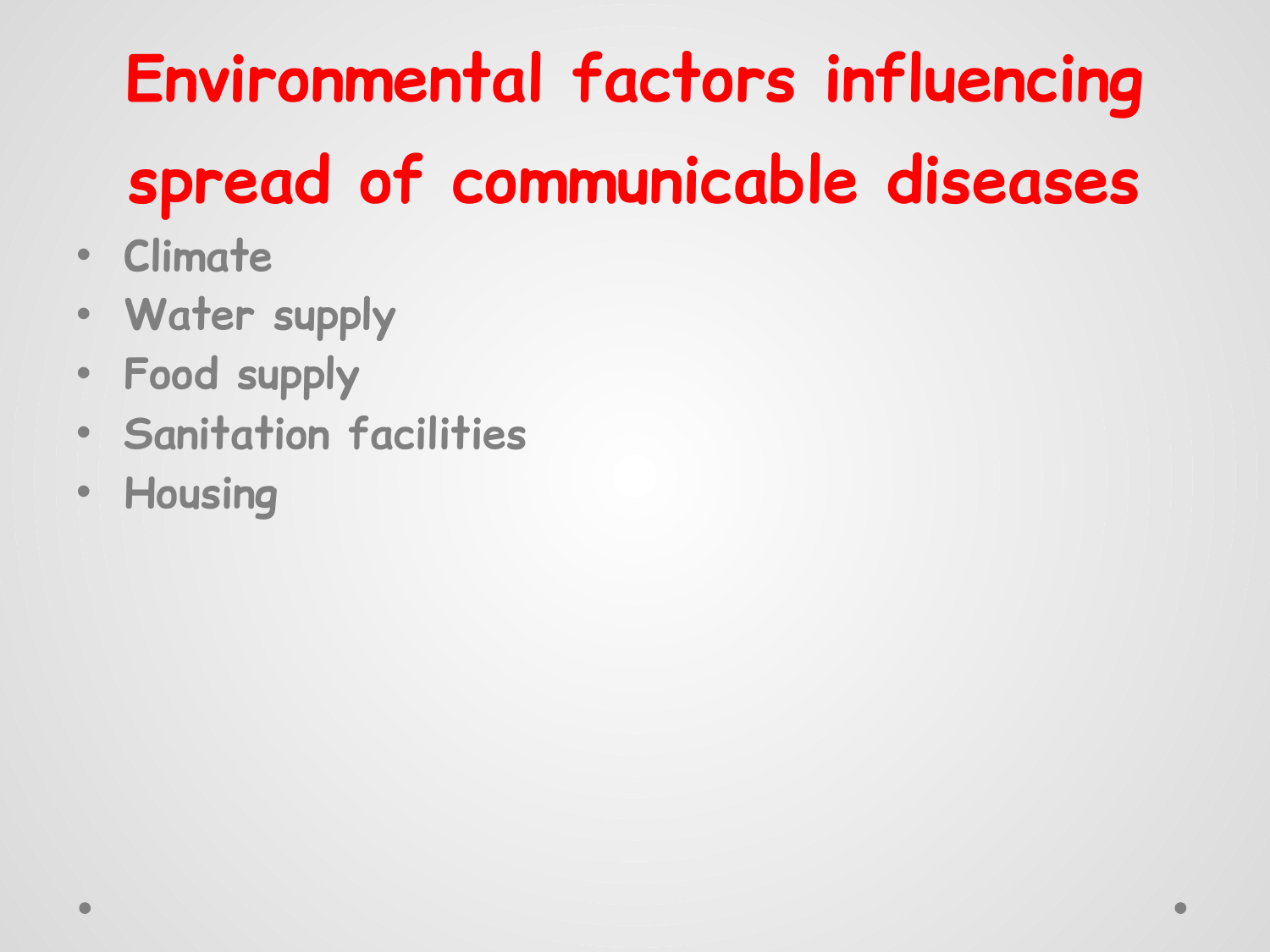

# Environmental factors influencing spread of communicable diseases
Climate
Water supply
Food supply
Sanitation facilities
Housing